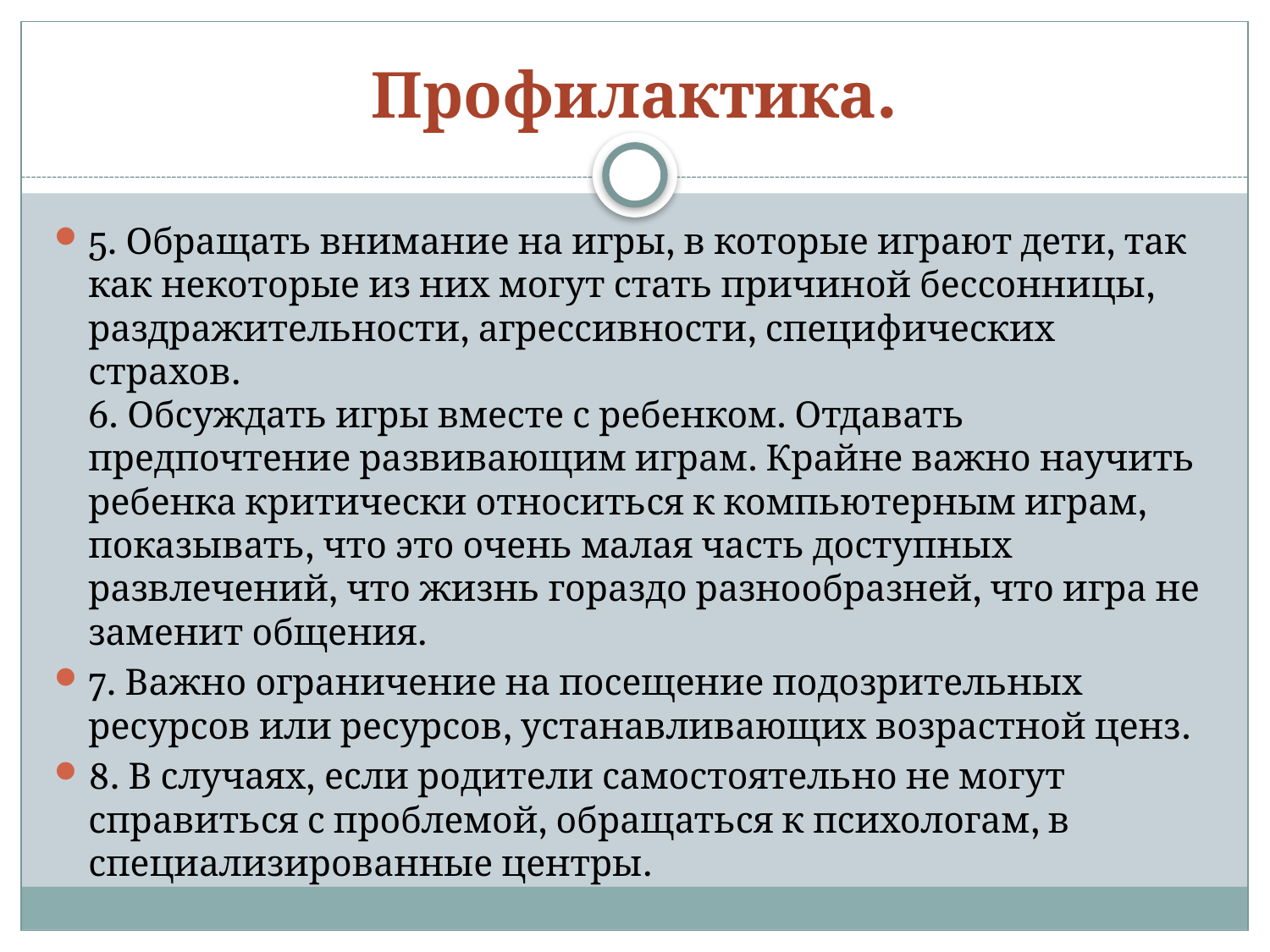

# Профилактика.
5. Обращать внимание на игры, в которые играют дети, так как некоторые из них могут стать причиной бессонницы, раздражительности, агрессивности, специфических страхов.
6. Обсуждать игры вместе с ребенком. Отдавать предпочтение развивающим играм. Крайне важно научить ребенка критически относиться к компьютерным играм, показывать, что это очень малая часть доступных развлечений, что жизнь гораздо разнообразней, что игра не заменит общения.
7. Важно ограничение на посещение подозрительных ресурсов или ресурсов, устанавливающих возрастной ценз.
8. В случаях, если родители самостоятельно не могут справиться с проблемой, обращаться к психологам, в специализированные центры.